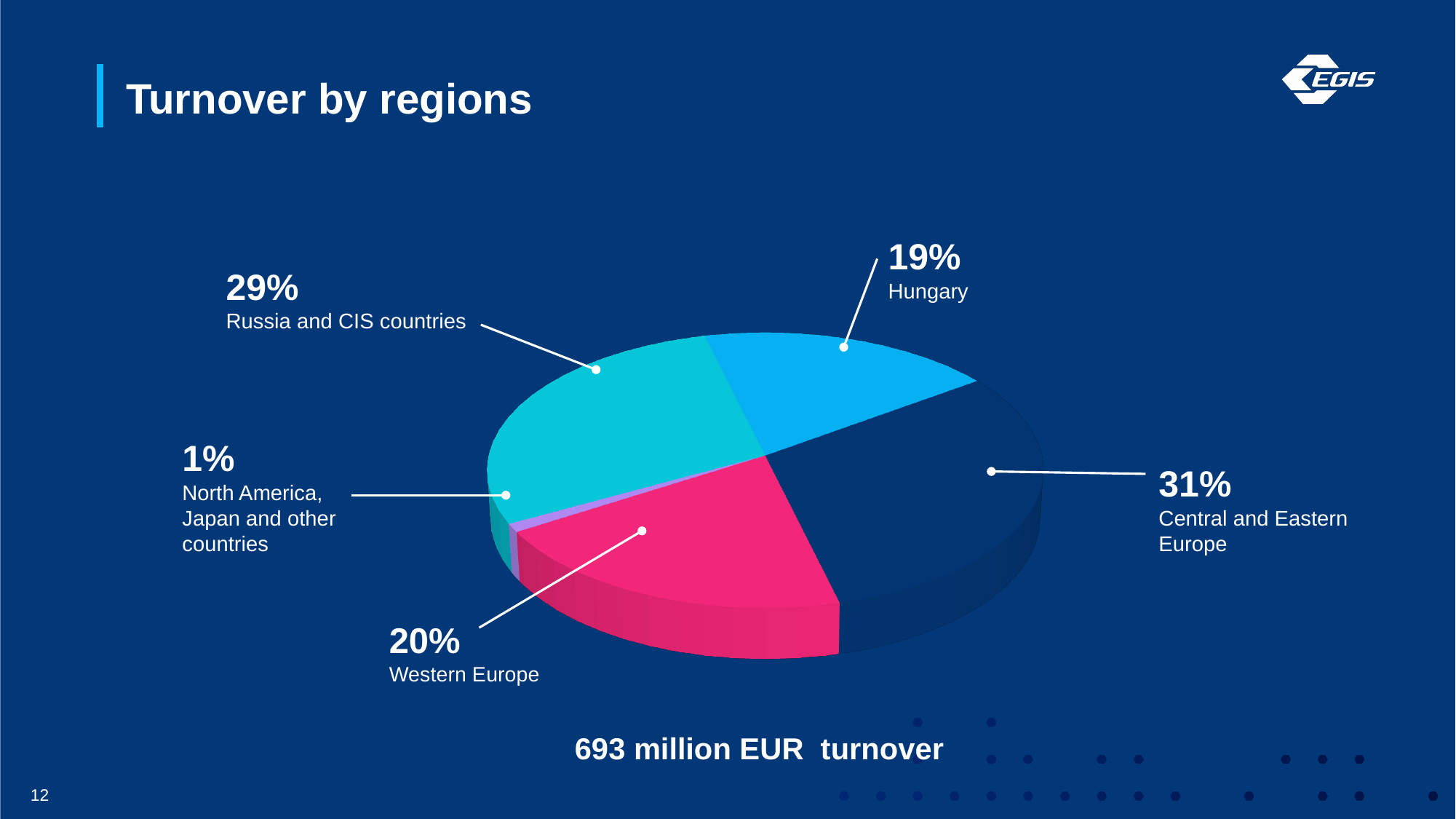

Turnover by regions

19%
Hungary
29%
Russia and CIS countries

[unsupported chart]

31%
Central and Eastern Europe
1%
North America, Japan and other countries
20%
Western Europe
693 million EUR  turnover